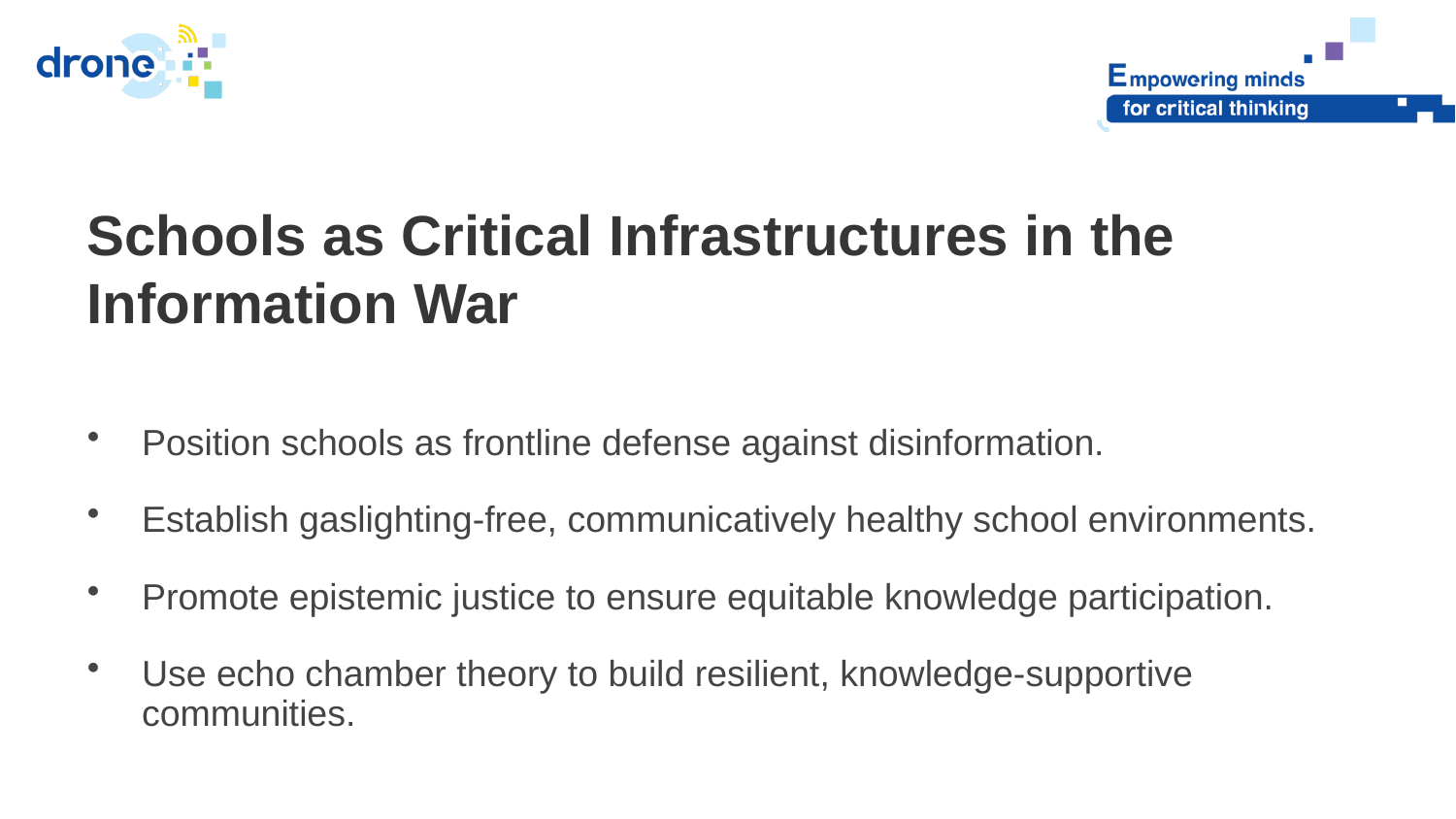

Schools as Critical Infrastructures in the Information War
Position schools as frontline defense against disinformation.
Establish gaslighting-free, communicatively healthy school environments.
Promote epistemic justice to ensure equitable knowledge participation.
Use echo chamber theory to build resilient, knowledge-supportive communities.